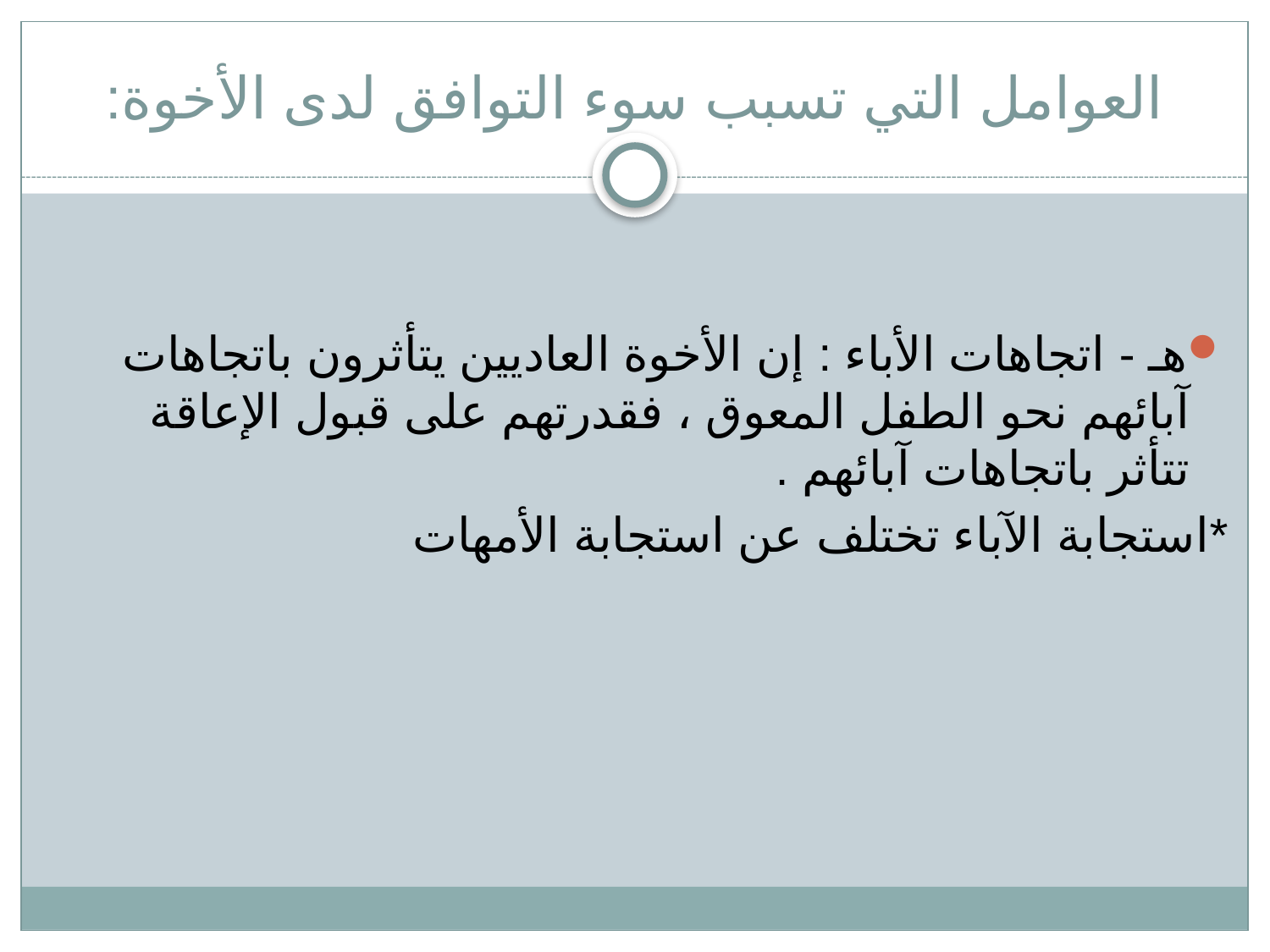

# العوامل التي تسبب سوء التوافق لدى الأخوة:
هـ - اتجاهات الأباء : إن الأخوة العاديين يتأثرون باتجاهات آبائهم نحو الطفل المعوق ، فقدرتهم على قبول الإعاقة تتأثر باتجاهات آبائهم .
*استجابة الآباء تختلف عن استجابة الأمهات